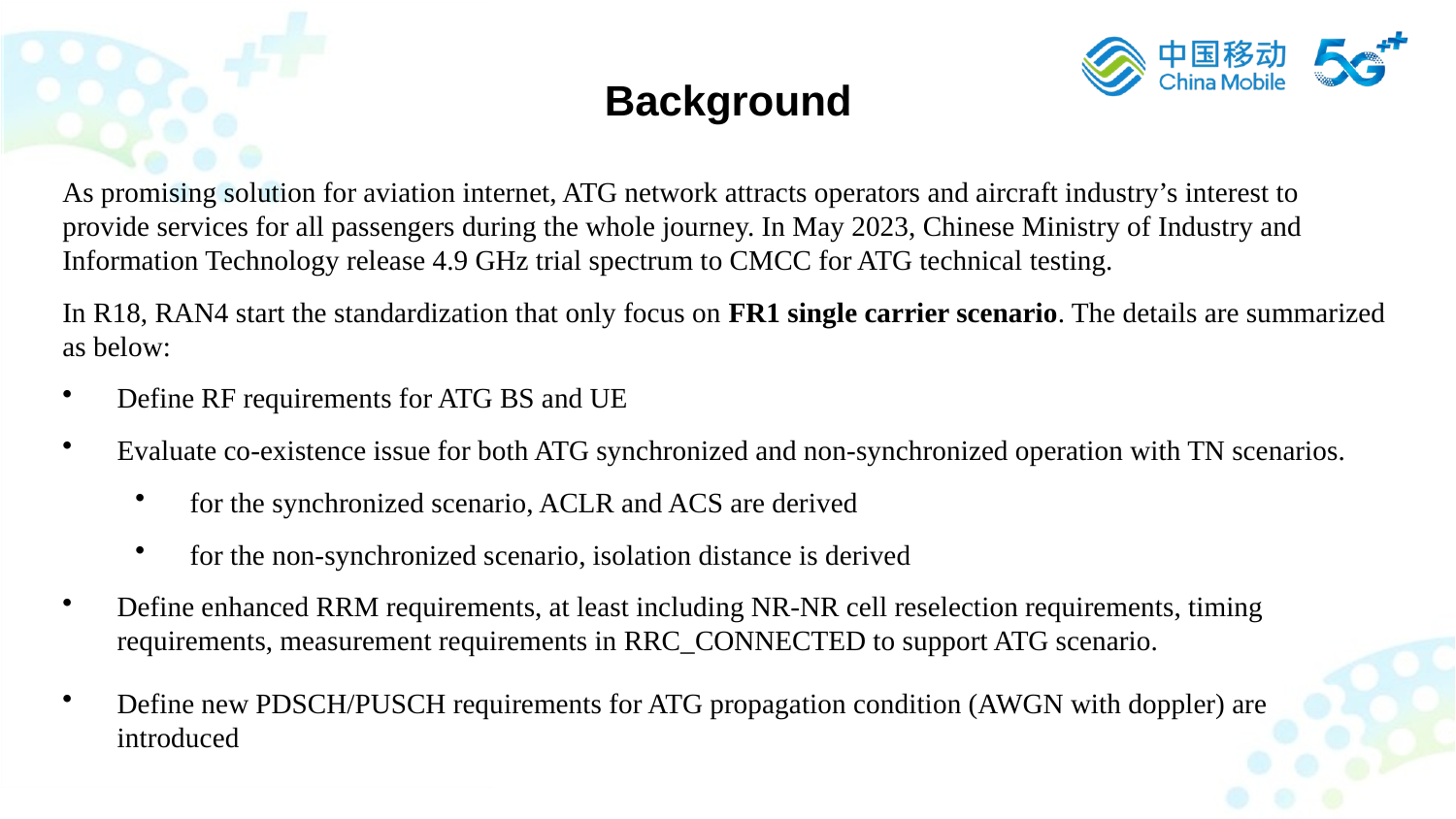

Background
As promising solution for aviation internet, ATG network attracts operators and aircraft industry’s interest to provide services for all passengers during the whole journey. In May 2023, Chinese Ministry of Industry and Information Technology release 4.9 GHz trial spectrum to CMCC for ATG technical testing.
In R18, RAN4 start the standardization that only focus on FR1 single carrier scenario. The details are summarized as below:
Define RF requirements for ATG BS and UE
Evaluate co-existence issue for both ATG synchronized and non-synchronized operation with TN scenarios.
for the synchronized scenario, ACLR and ACS are derived
for the non-synchronized scenario, isolation distance is derived
Define enhanced RRM requirements, at least including NR-NR cell reselection requirements, timing requirements, measurement requirements in RRC_CONNECTED to support ATG scenario.
Define new PDSCH/PUSCH requirements for ATG propagation condition (AWGN with doppler) are introduced